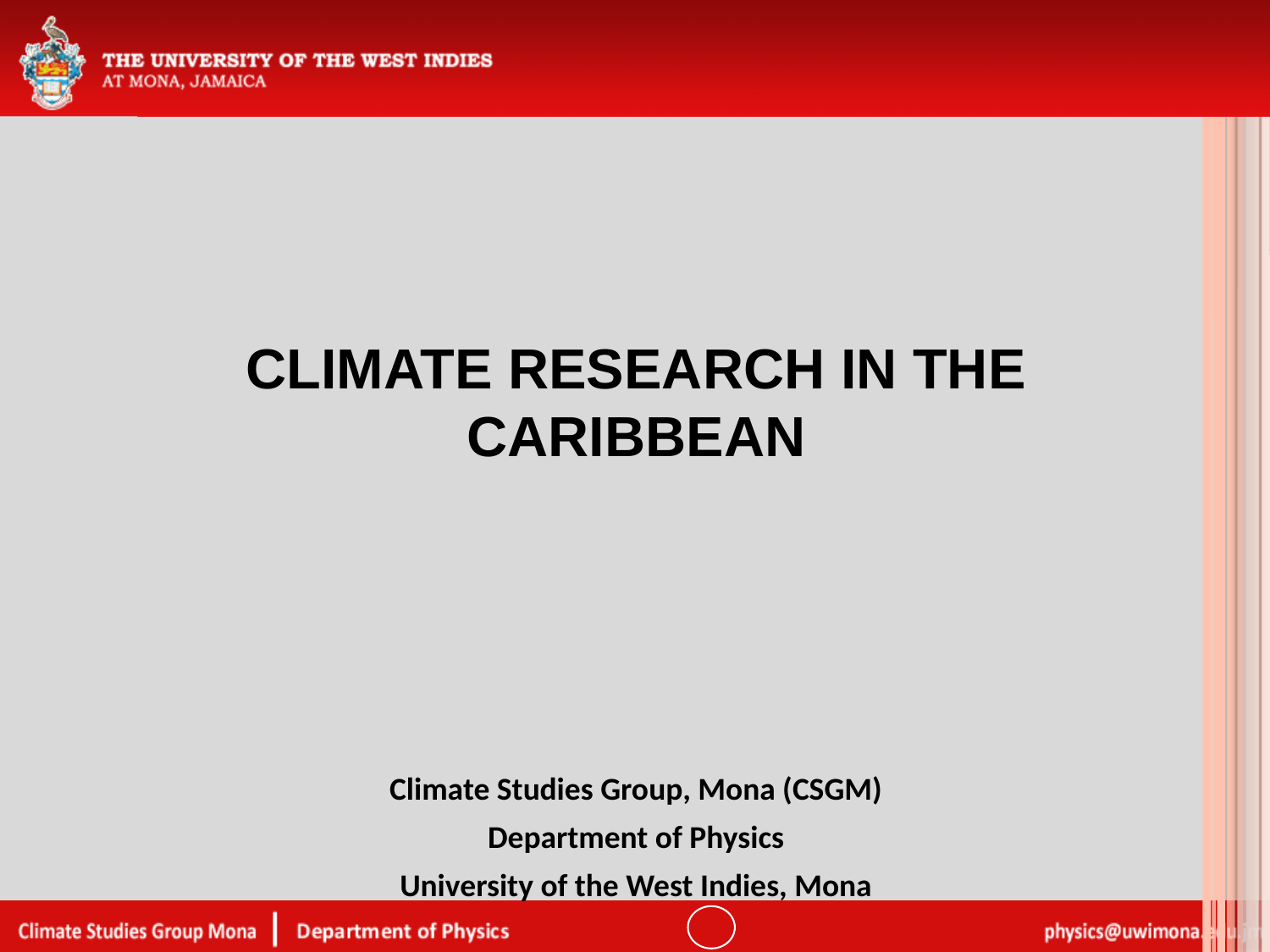

# Climate Research in the Caribbean
Climate Studies Group, Mona (CSGM)
Department of Physics
University of the West Indies, Mona